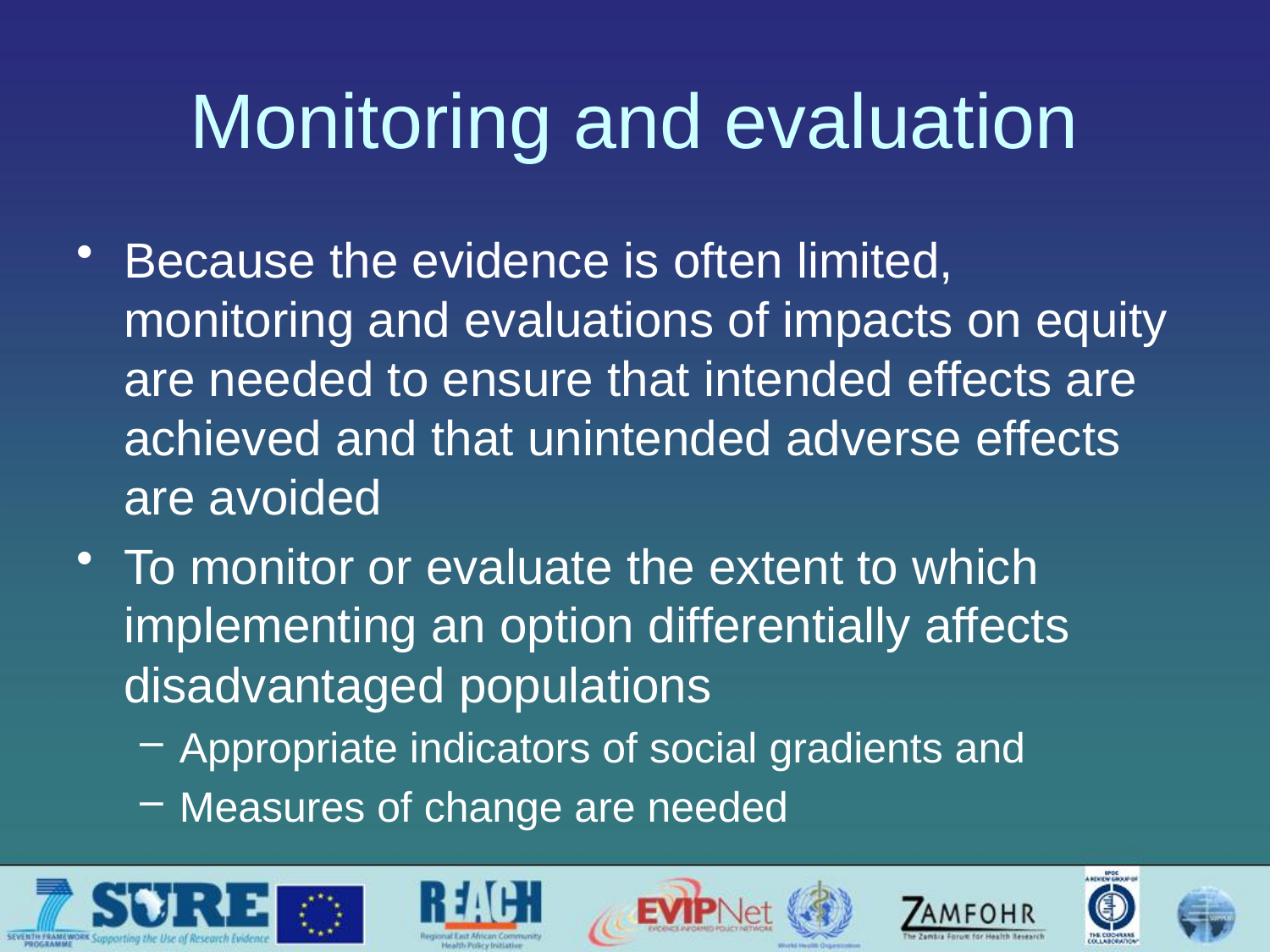

# Monitoring and evaluation
Because the evidence is often limited, monitoring and evaluations of impacts on equity are needed to ensure that intended effects are achieved and that unintended adverse effects are avoided
To monitor or evaluate the extent to which implementing an option differentially affects disadvantaged populations
Appropriate indicators of social gradients and
Measures of change are needed